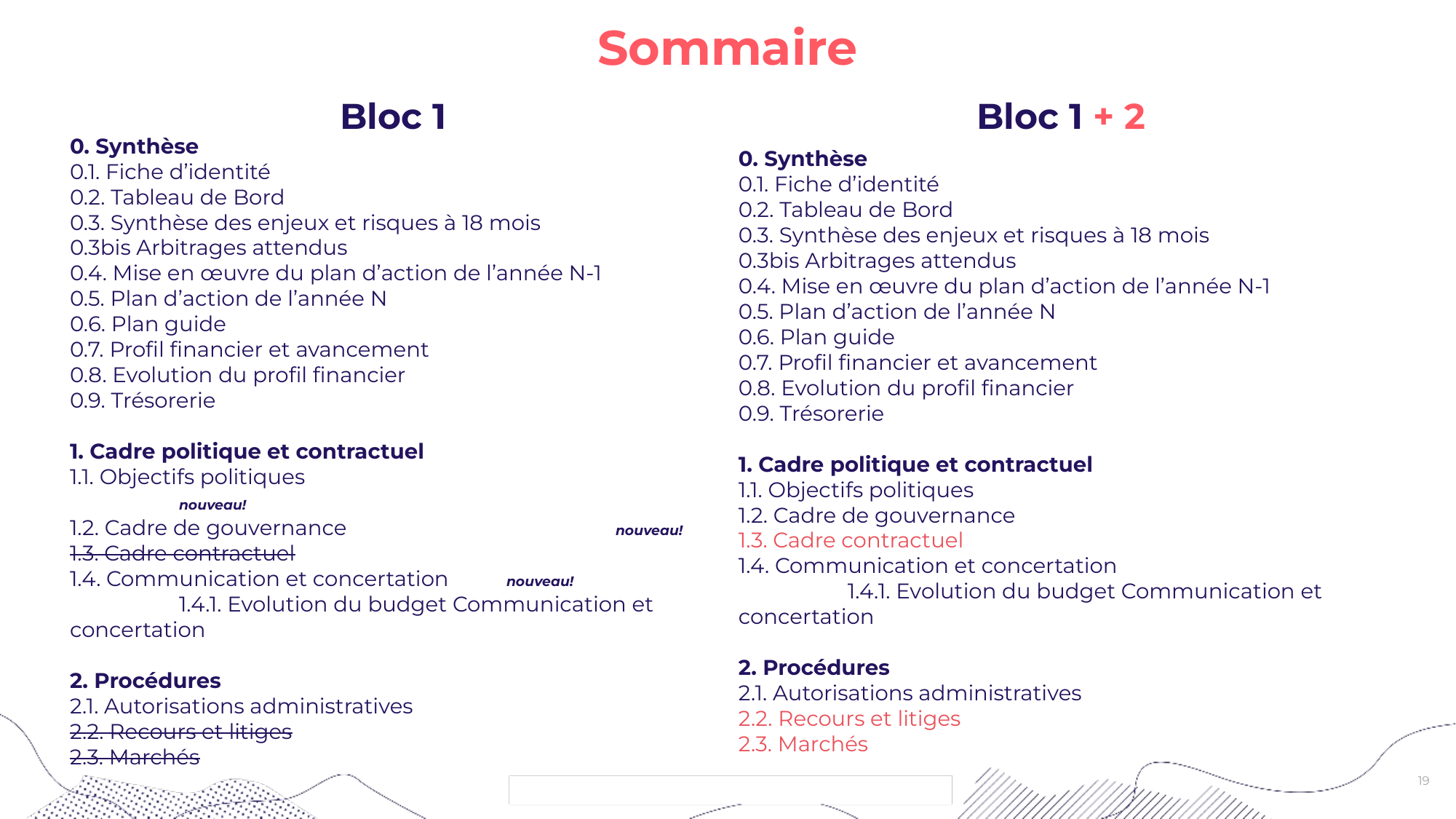

# Sommaire
Bloc 1 + 2
Bloc 1
0. Synthèse
0.1. Fiche d’identité
0.2. Tableau de Bord
0.3. Synthèse des enjeux et risques à 18 mois
0.3bis Arbitrages attendus
0.4. Mise en œuvre du plan d’action de l’année N-1
0.5. Plan d’action de l’année N
0.6. Plan guide
0.7. Profil financier et avancement
0.8. Evolution du profil financier
0.9. Trésorerie

1. Cadre politique et contractuel
1.1. Objectifs politiques
1.2. Cadre de gouvernance
1.3. Cadre contractuel
1.4. Communication et concertation
	1.4.1. Evolution du budget Communication et concertation

2. Procédures
2.1. Autorisations administratives
2.2. Recours et litiges
2.3. Marchés
0. Synthèse
0.1. Fiche d’identité
0.2. Tableau de Bord
0.3. Synthèse des enjeux et risques à 18 mois
0.3bis Arbitrages attendus
0.4. Mise en œuvre du plan d’action de l’année N-1
0.5. Plan d’action de l’année N
0.6. Plan guide
0.7. Profil financier et avancement
0.8. Evolution du profil financier
0.9. Trésorerie

1. Cadre politique et contractuel
1.1. Objectifs politiques 				nouveau!
1.2. Cadre de gouvernance 			nouveau!
1.3. Cadre contractuel
1.4. Communication et concertation 	nouveau!
	1.4.1. Evolution du budget Communication et concertation

2. Procédures
2.1. Autorisations administratives
2.2. Recours et litiges
2.3. Marchés
19